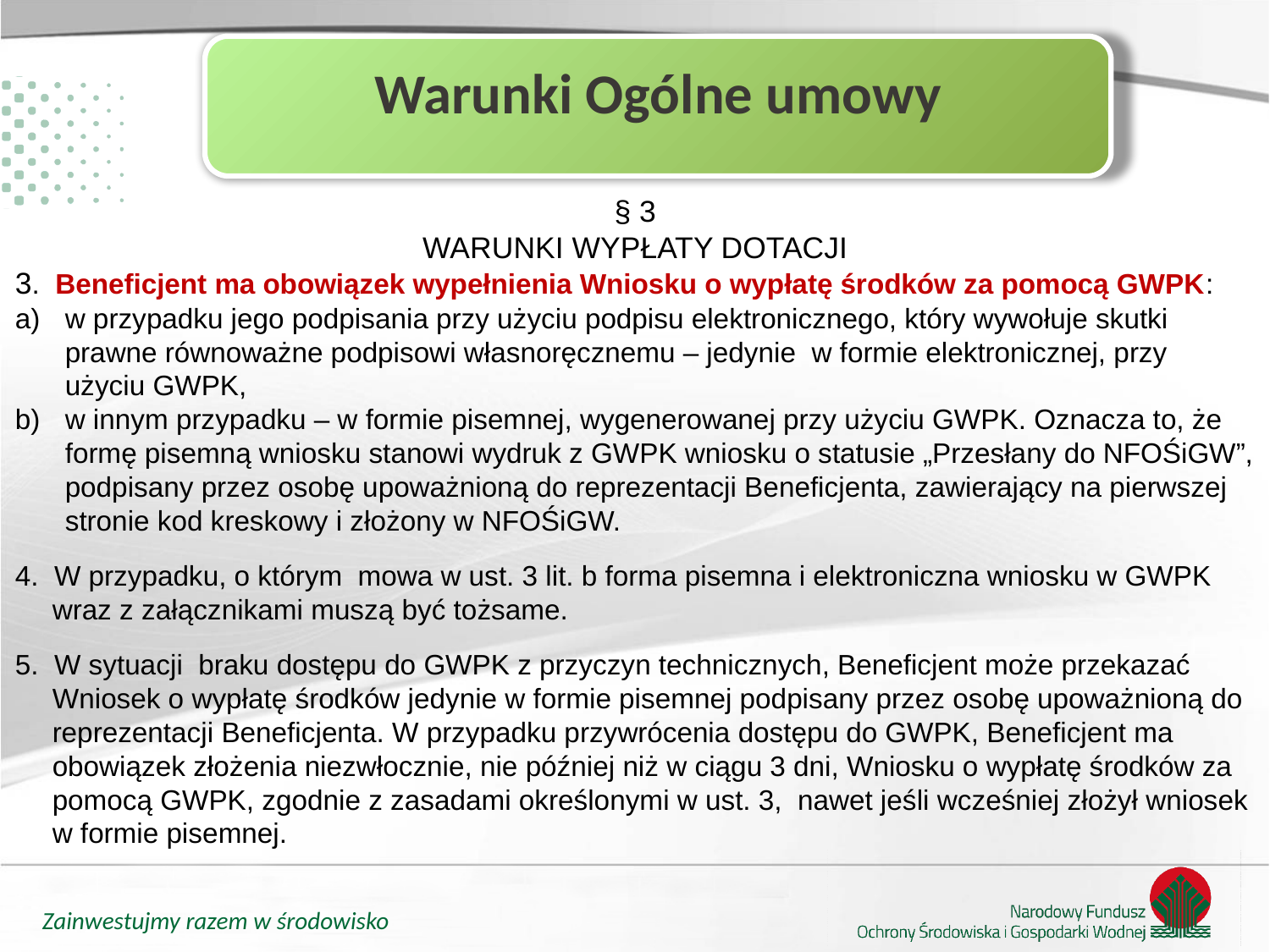

Warunki Ogólne umowy

§ 3
WARUNKI WYPŁATY DOTACJI
3.  Beneficjent ma obowiązek wypełnienia Wniosku o wypłatę środków za pomocą GWPK:
a)	w przypadku jego podpisania przy użyciu podpisu elektronicznego, który wywołuje skutki prawne równoważne podpisowi własnoręcznemu – jedynie  w formie elektronicznej, przy użyciu GWPK,
b)	w innym przypadku – w formie pisemnej, wygenerowanej przy użyciu GWPK. Oznacza to, że formę pisemną wniosku stanowi wydruk z GWPK wniosku o statusie „Przesłany do NFOŚiGW”, podpisany przez osobę upoważnioną do reprezentacji Beneficjenta, zawierający na pierwszej stronie kod kreskowy i złożony w NFOŚiGW.
4.  W przypadku, o którym  mowa w ust. 3 lit. b forma pisemna i elektroniczna wniosku w GWPK wraz z załącznikami muszą być tożsame.
5.  W sytuacji  braku dostępu do GWPK z przyczyn technicznych, Beneficjent może przekazać Wniosek o wypłatę środków jedynie w formie pisemnej podpisany przez osobę upoważnioną do reprezentacji Beneficjenta. W przypadku przywrócenia dostępu do GWPK, Beneficjent ma obowiązek złożenia niezwłocznie, nie później niż w ciągu 3 dni, Wniosku o wypłatę środków za pomocą GWPK, zgodnie z zasadami określonymi w ust. 3,  nawet jeśli wcześniej złożył wniosek w formie pisemnej.